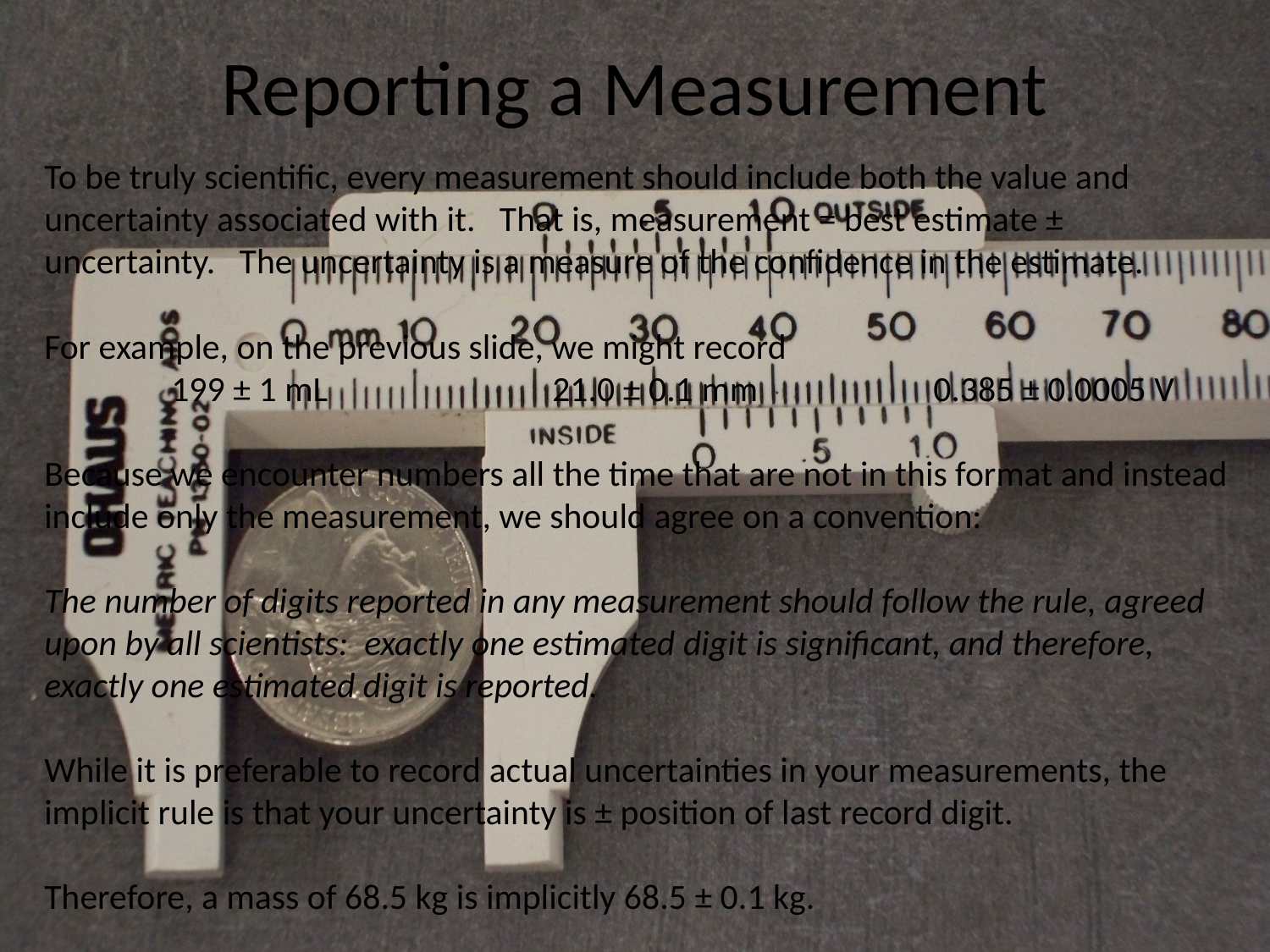

# Reporting a Measurement
To be truly scientific, every measurement should include both the value and uncertainty associated with it.   That is, measurement = best estimate ± uncertainty.   The uncertainty is a measure of the confidence in the estimate.

For example, on the previous slide, we might record
	199 ± 1 mL		21.0 ± 0.1 mm		0.385 ± 0.0005 V

Because we encounter numbers all the time that are not in this format and instead include only the measurement, we should agree on a convention:

The number of digits reported in any measurement should follow the rule, agreed upon by all scientists:  exactly one estimated digit is significant, and therefore, exactly one estimated digit is reported.

While it is preferable to record actual uncertainties in your measurements, the implicit rule is that your uncertainty is ± position of last record digit.

Therefore, a mass of 68.5 kg is implicitly 68.5 ± 0.1 kg.